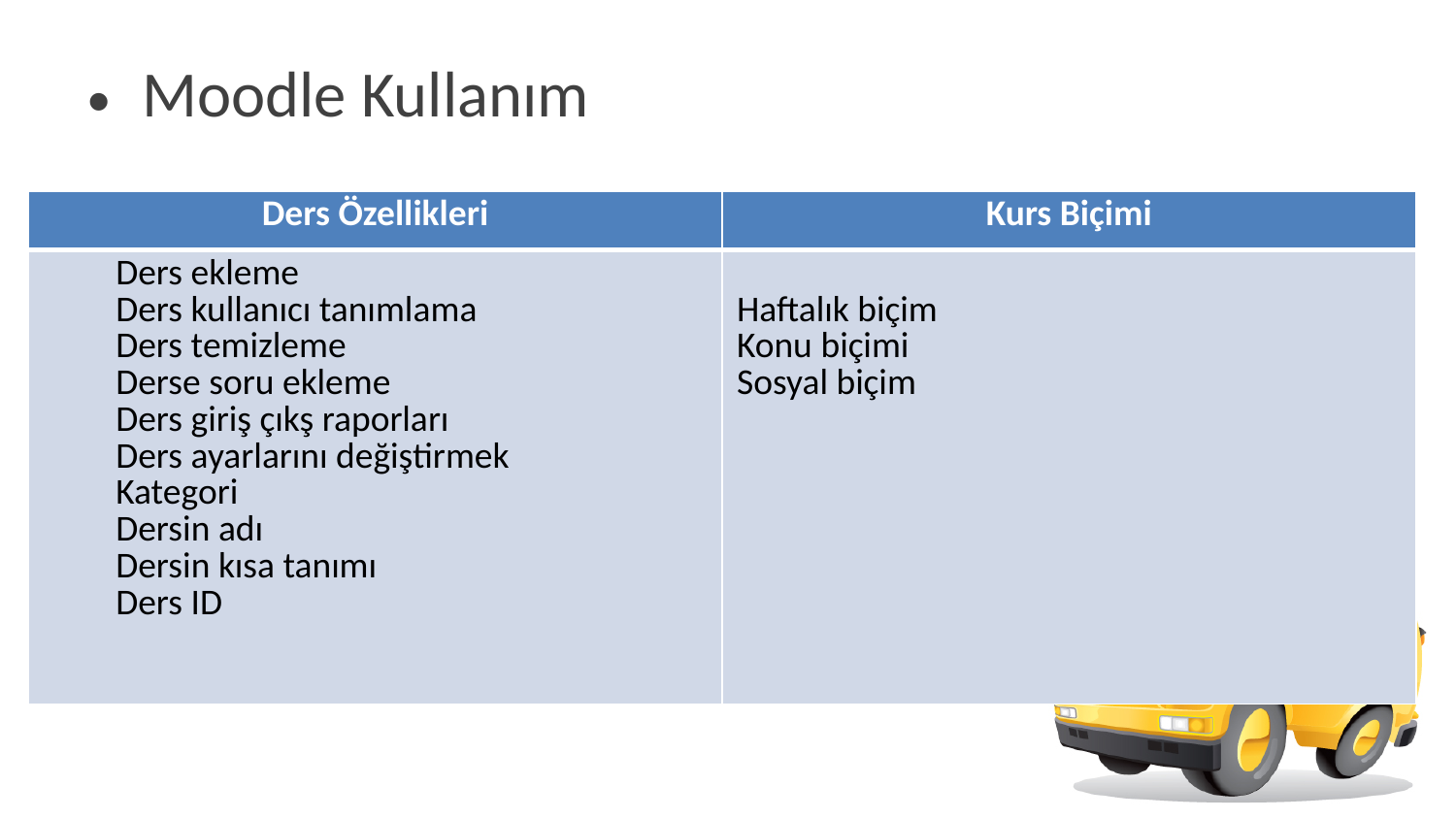

Moodle Kullanım
| Ders Özellikleri | Kurs Biçimi |
| --- | --- |
| Ders ekleme Ders kullanıcı tanımlama Ders temizleme Derse soru ekleme Ders giriş çıkş raporları Ders ayarlarını değiştirmek Kategori Dersin adı Dersin kısa tanımı Ders ID | Haftalık biçim Konu biçimi Sosyal biçim |